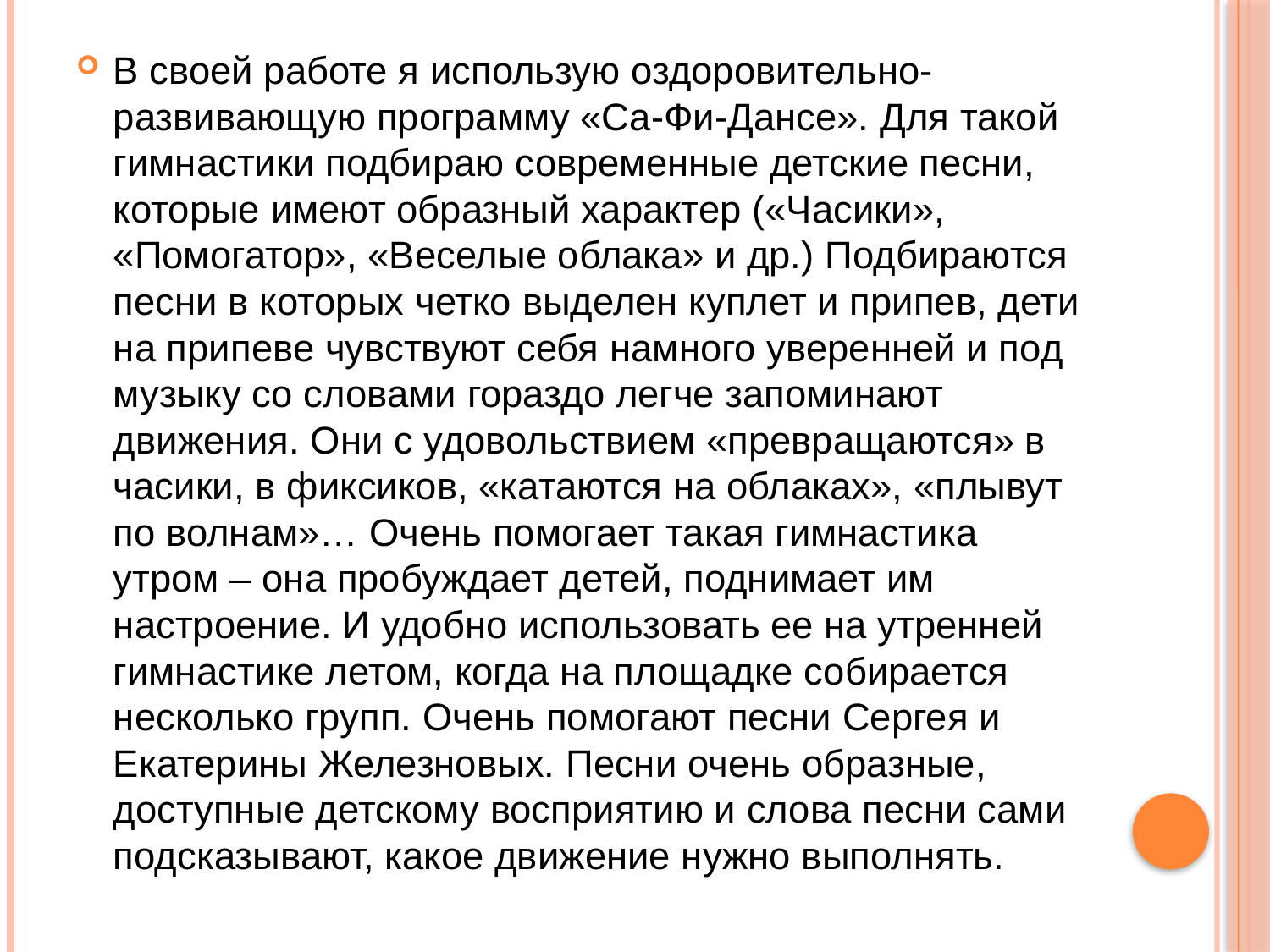

В своей работе я использую оздоровительно-развивающую программу «Са-Фи-Дансе». Для такой гимнастики подбираю современные детские песни, которые имеют образный характер («Часики», «Помогатор», «Веселые облака» и др.) Подбираются песни в которых четко выделен куплет и припев, дети на припеве чувствуют себя намного уверенней и под музыку со словами гораздо легче запоминают движения. Они с удовольствием «превращаются» в часики, в фиксиков, «катаются на облаках», «плывут по волнам»… Очень помогает такая гимнастика утром – она пробуждает детей, поднимает им настроение. И удобно использовать ее на утренней гимнастике летом, когда на площадке собирается несколько групп. Очень помогают песни Сергея и Екатерины Железновых. Песни очень образные, доступные детскому восприятию и слова песни сами подсказывают, какое движение нужно выполнять.